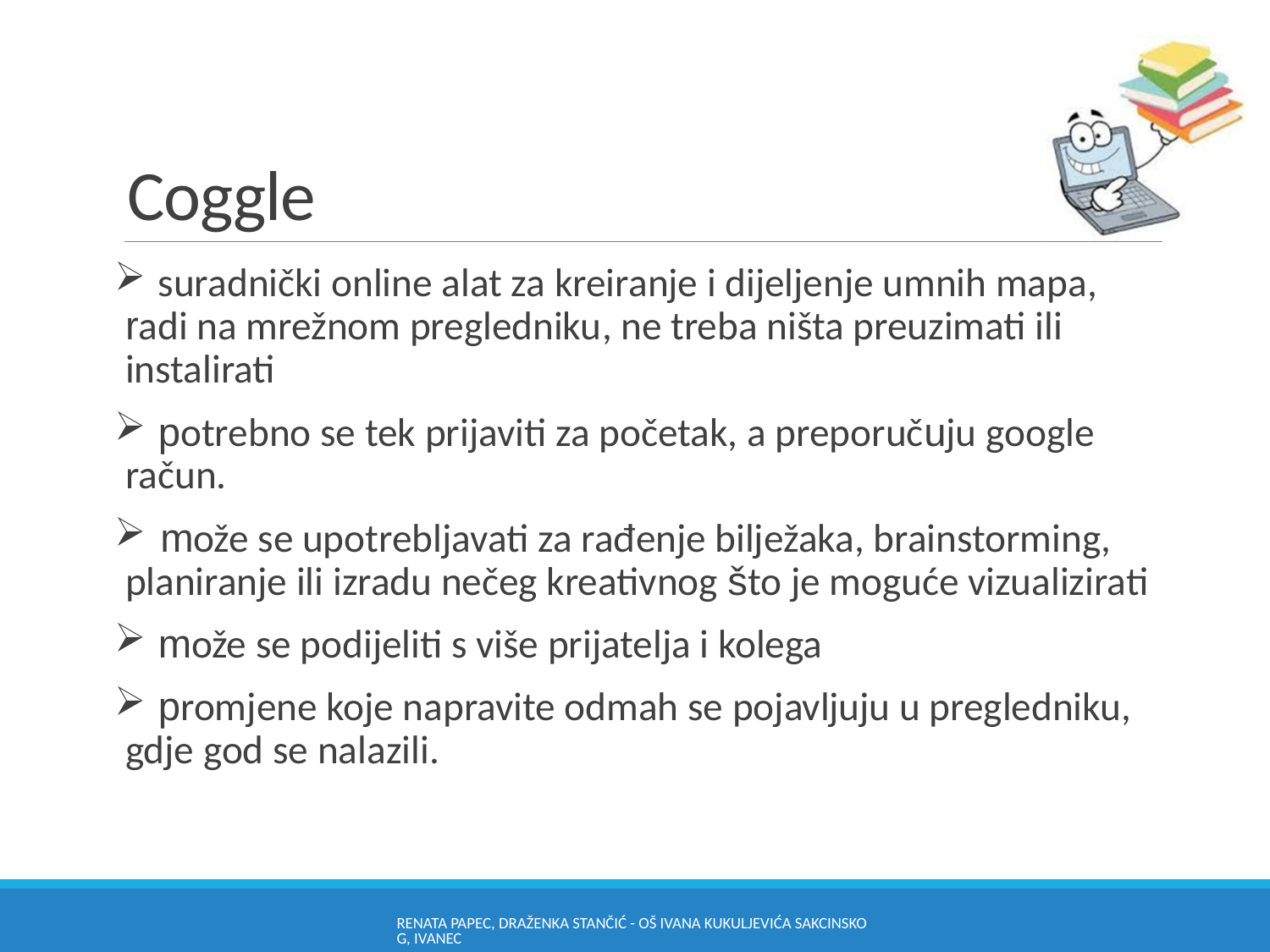

# Coggle
  suradnički online alat za kreiranje i dijeljenje umnih mapa, radi na mrežnom pregledniku, ne treba ništa preuzimati ili instalirati
  potrebno se tek prijaviti za početak, a preporučuju google račun.
  može se upotrebljavati za rađenje bilježaka, brainstorming, planiranje ili izradu nečeg kreativnog što je moguće vizualizirati
  može se podijeliti s više prijatelja i kolega
  promjene koje napravite odmah se pojavljuju u pregledniku, gdje god se nalazili.
Renata Papec, Draženka Stančić - OŠ Ivana Kukuljevića Sakcinskog, Ivanec